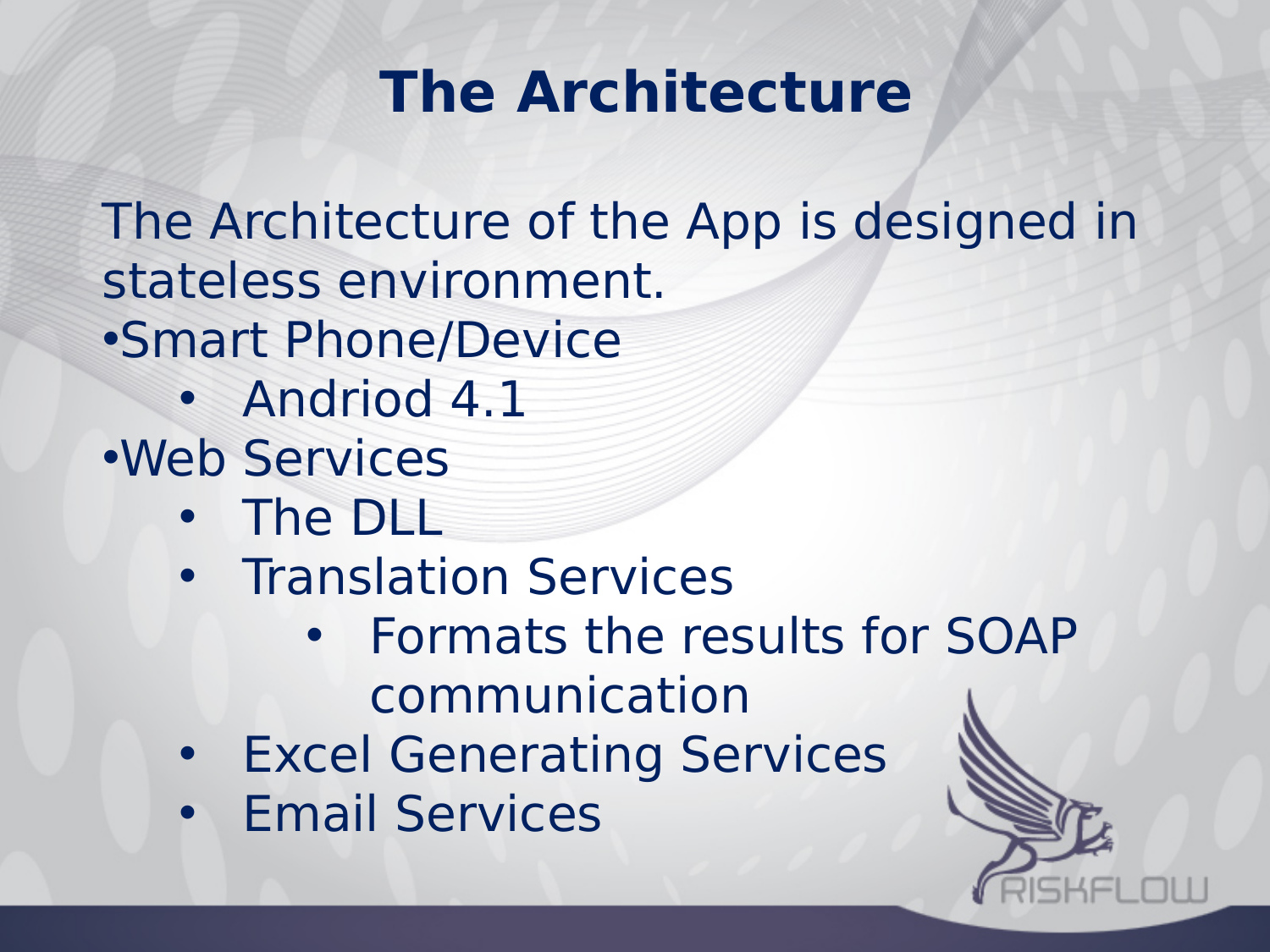

The Architecture
The Architecture of the App is designed in stateless environment.
Smart Phone/Device
Andriod 4.1
Web Services
The DLL
Translation Services
Formats the results for SOAP communication
Excel Generating Services
Email Services